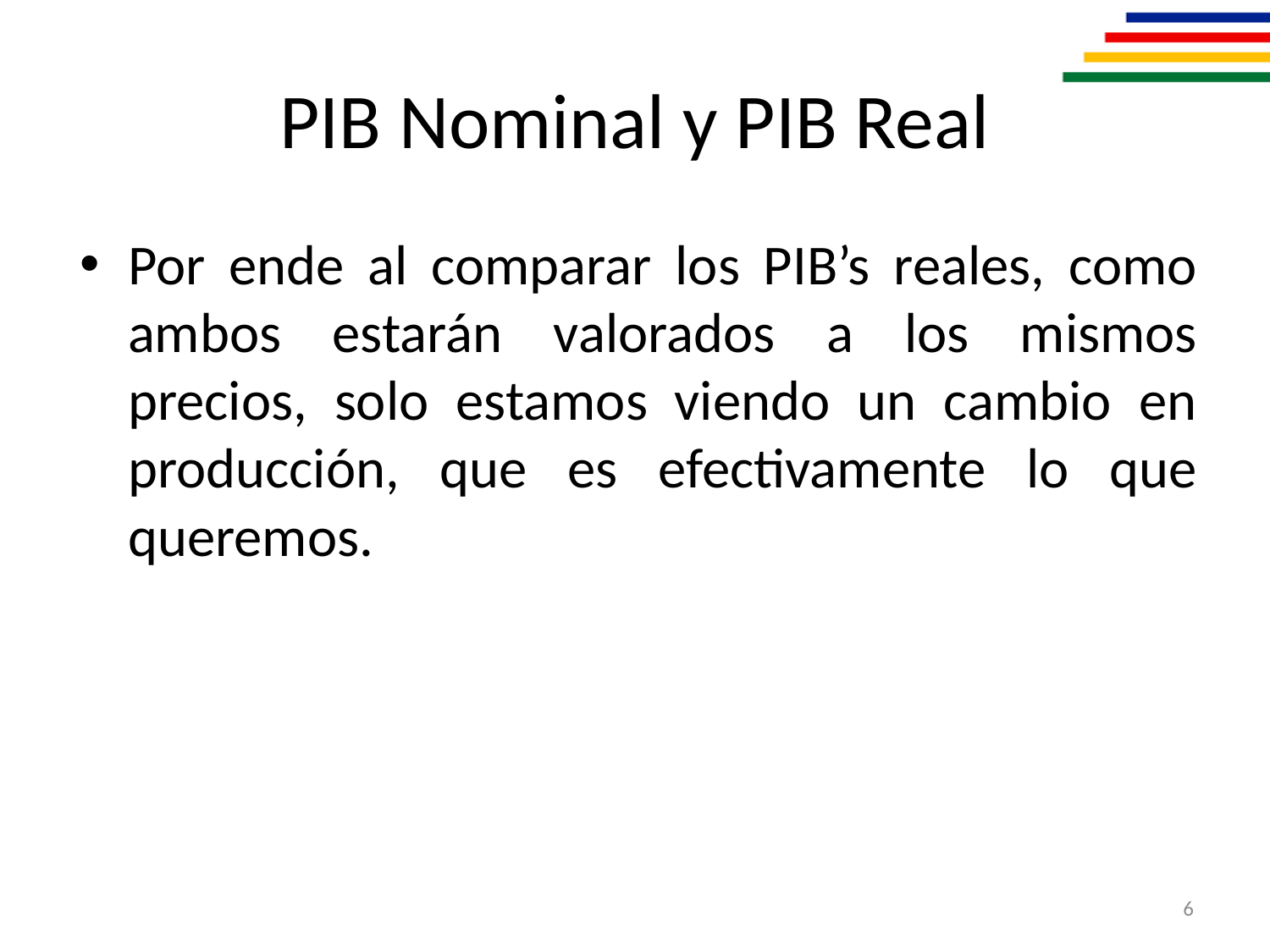

# PIB Nominal y PIB Real
Por ende al comparar los PIB’s reales, como ambos estarán valorados a los mismos precios, solo estamos viendo un cambio en producción, que es efectivamente lo que queremos.
6